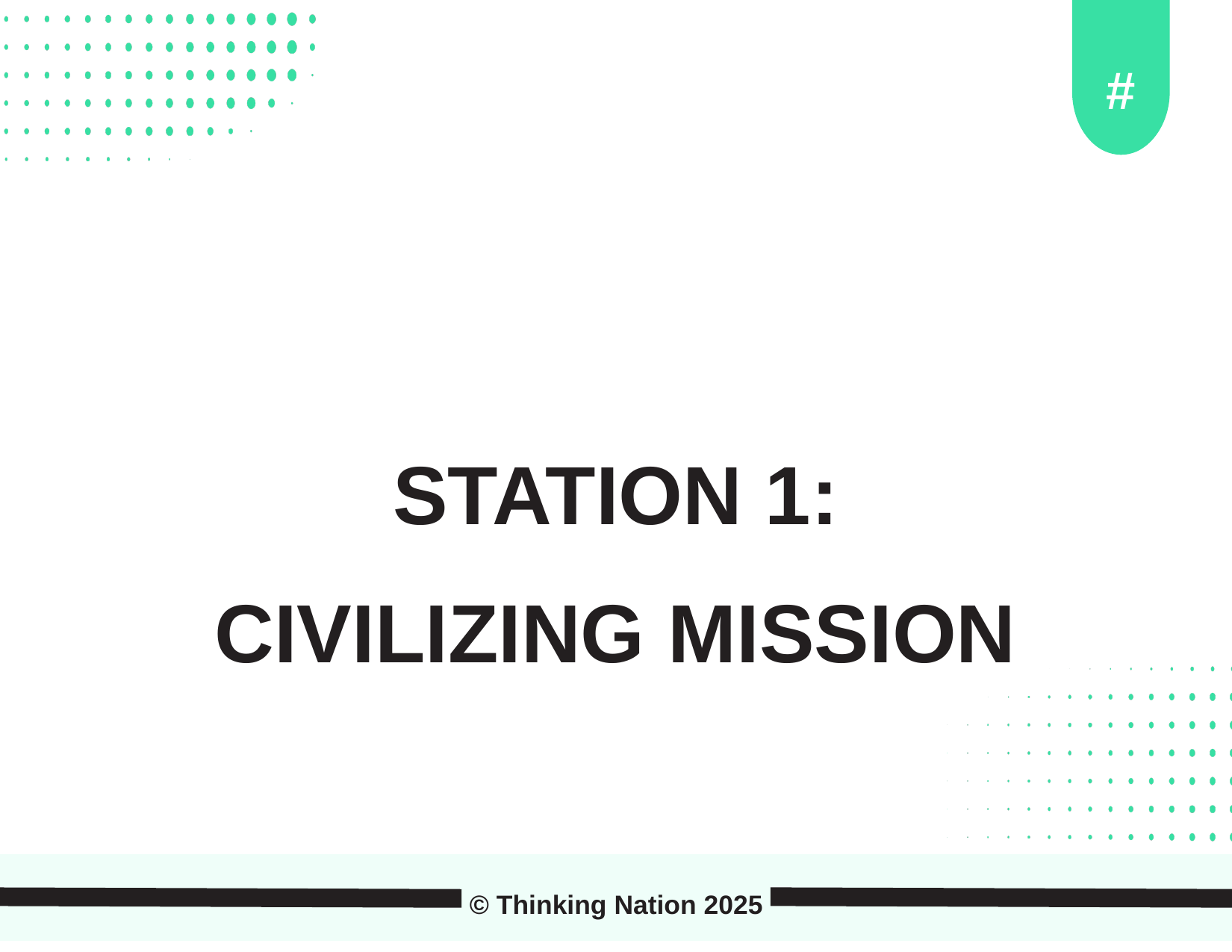

#
STATION 1: CIVILIZING MISSION

© Thinking Nation 2025